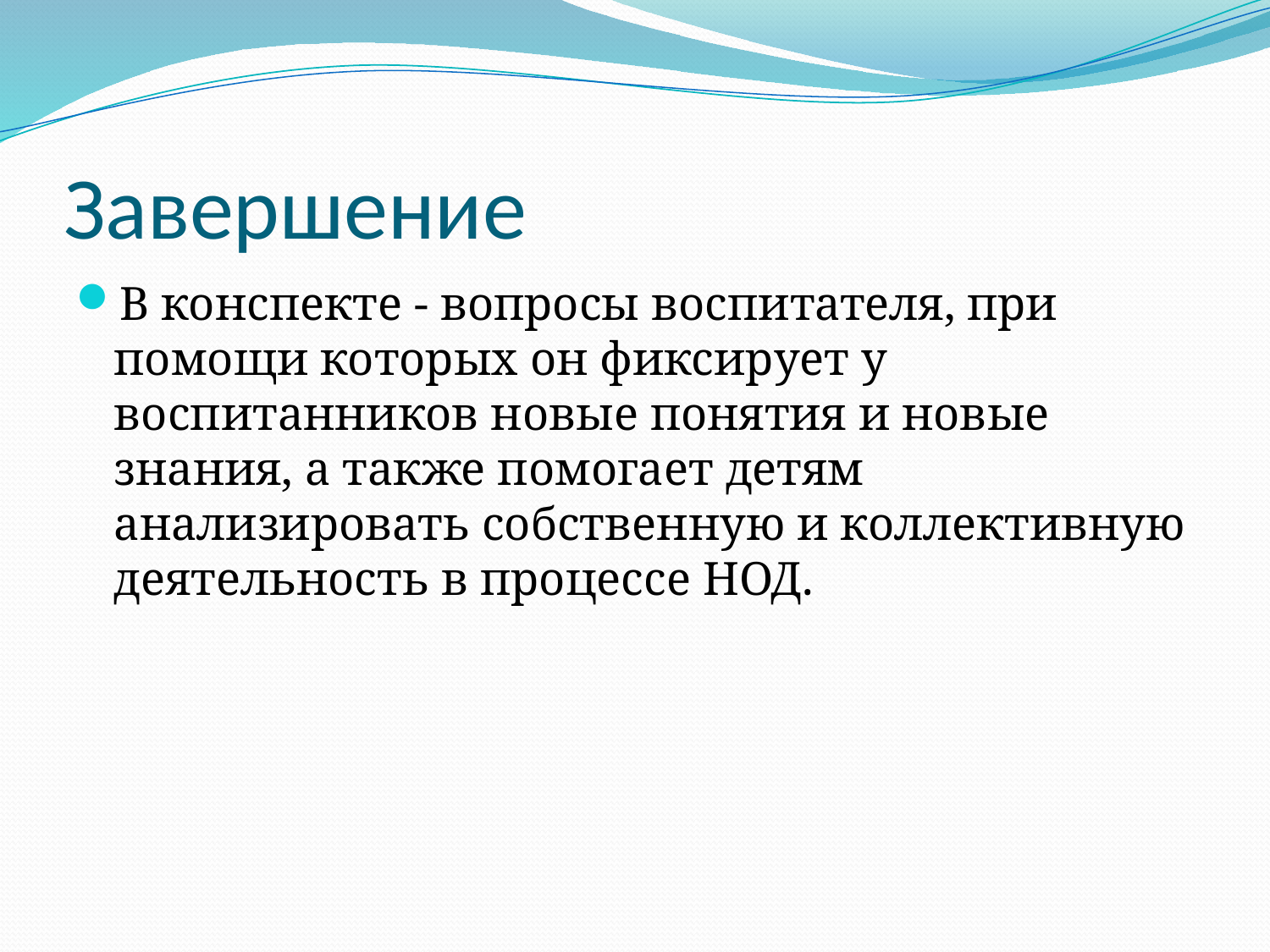

# Завершение
В конспекте - вопросы воспитателя, при помощи которых он фиксирует у воспитанников новые понятия и новые знания, а также помогает детям анализировать собственную и коллективную деятельность в процессе НОД.